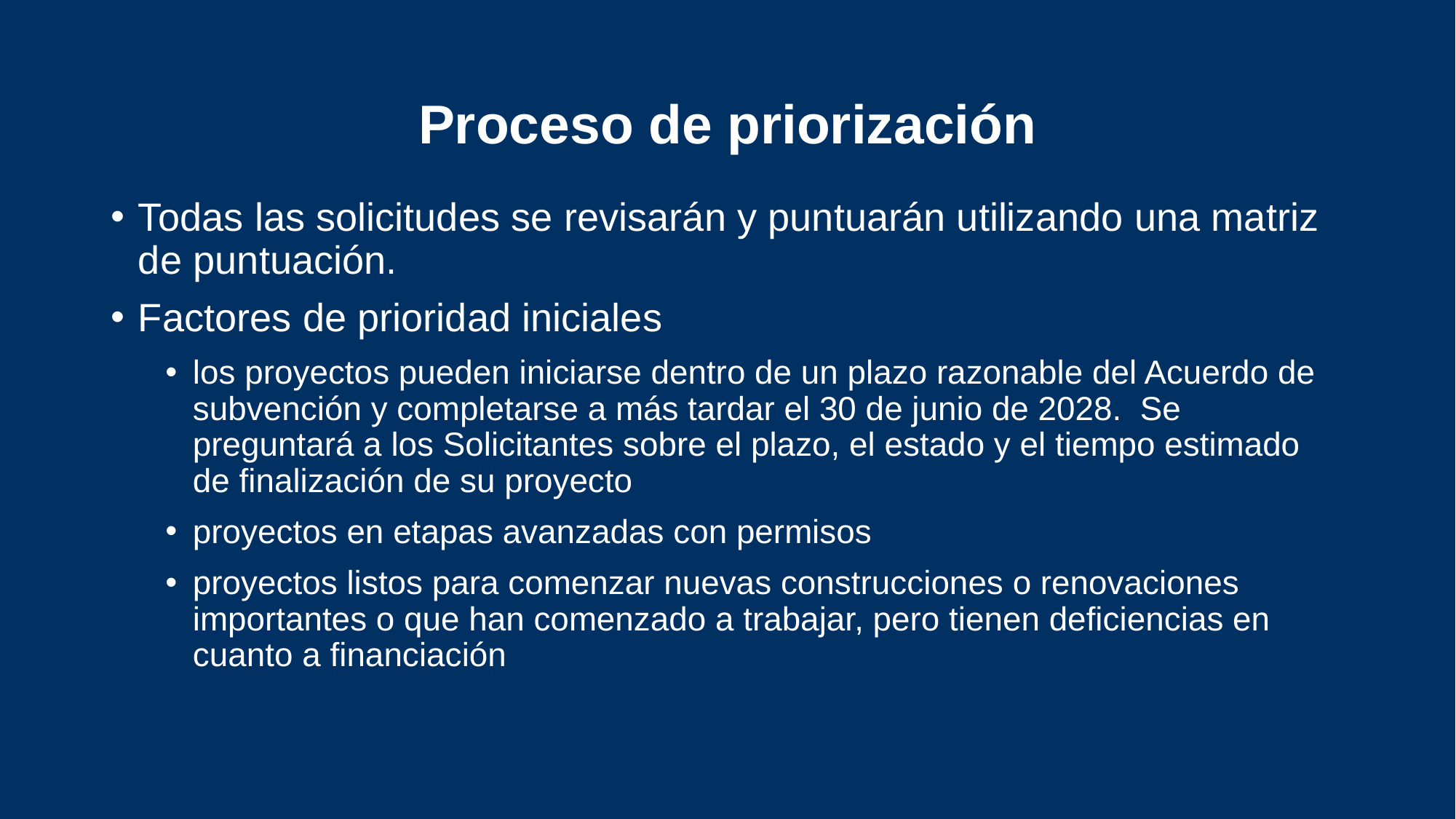

# Proceso de priorización
Todas las solicitudes se revisarán y puntuarán utilizando una matriz de puntuación.
Factores de prioridad iniciales
los proyectos pueden iniciarse dentro de un plazo razonable del Acuerdo de subvención y completarse a más tardar el 30 de junio de 2028.  Se preguntará a los Solicitantes sobre el plazo, el estado y el tiempo estimado de finalización de su proyecto
proyectos en etapas avanzadas con permisos
proyectos listos para comenzar nuevas construcciones o renovaciones importantes o que han comenzado a trabajar, pero tienen deficiencias en cuanto a financiación